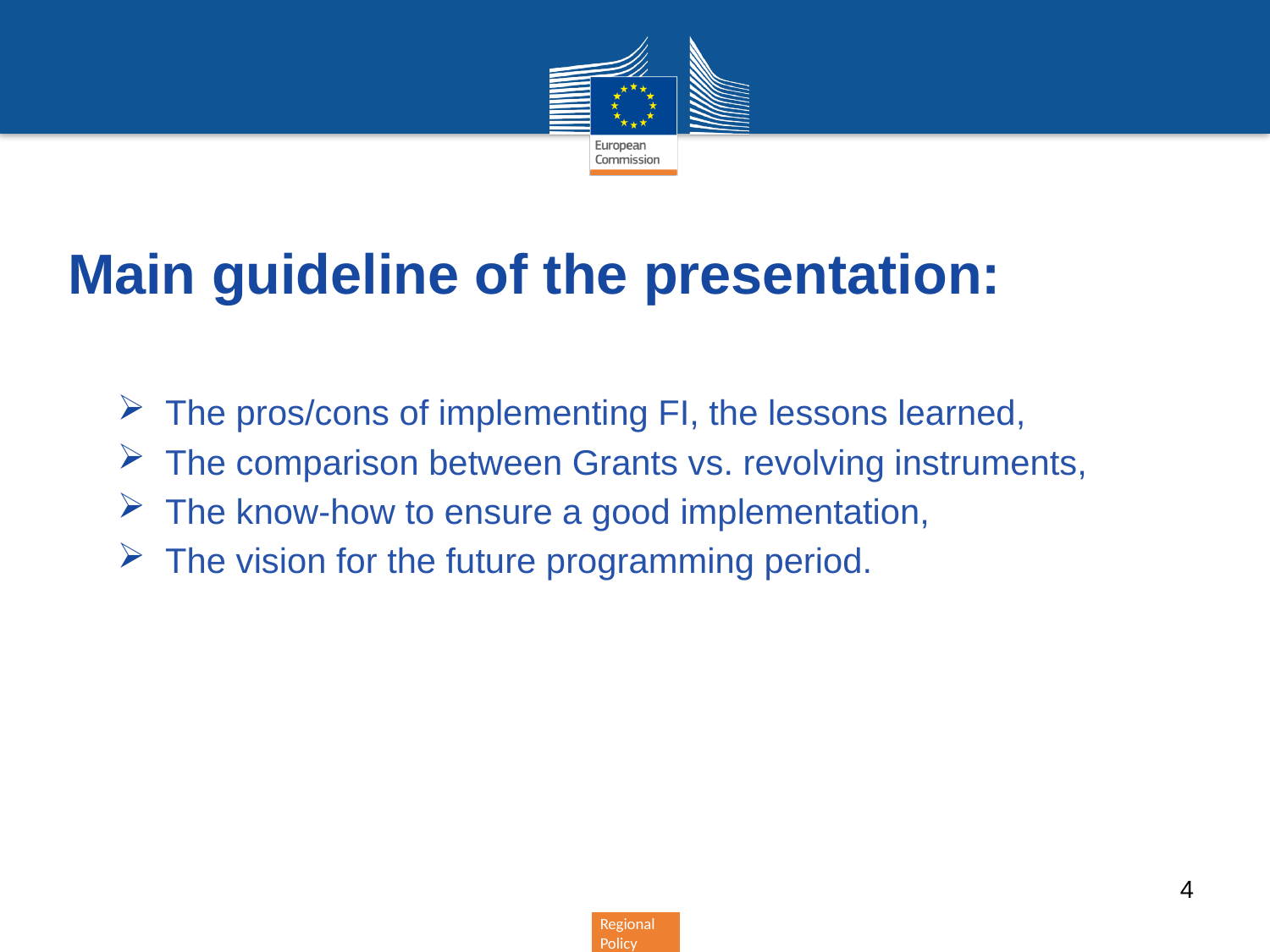

# Main guideline of the presentation:

The pros/cons of implementing FI, the lessons learned,
The comparison between Grants vs. revolving instruments,
The know-how to ensure a good implementation,
The vision for the future programming period.
4